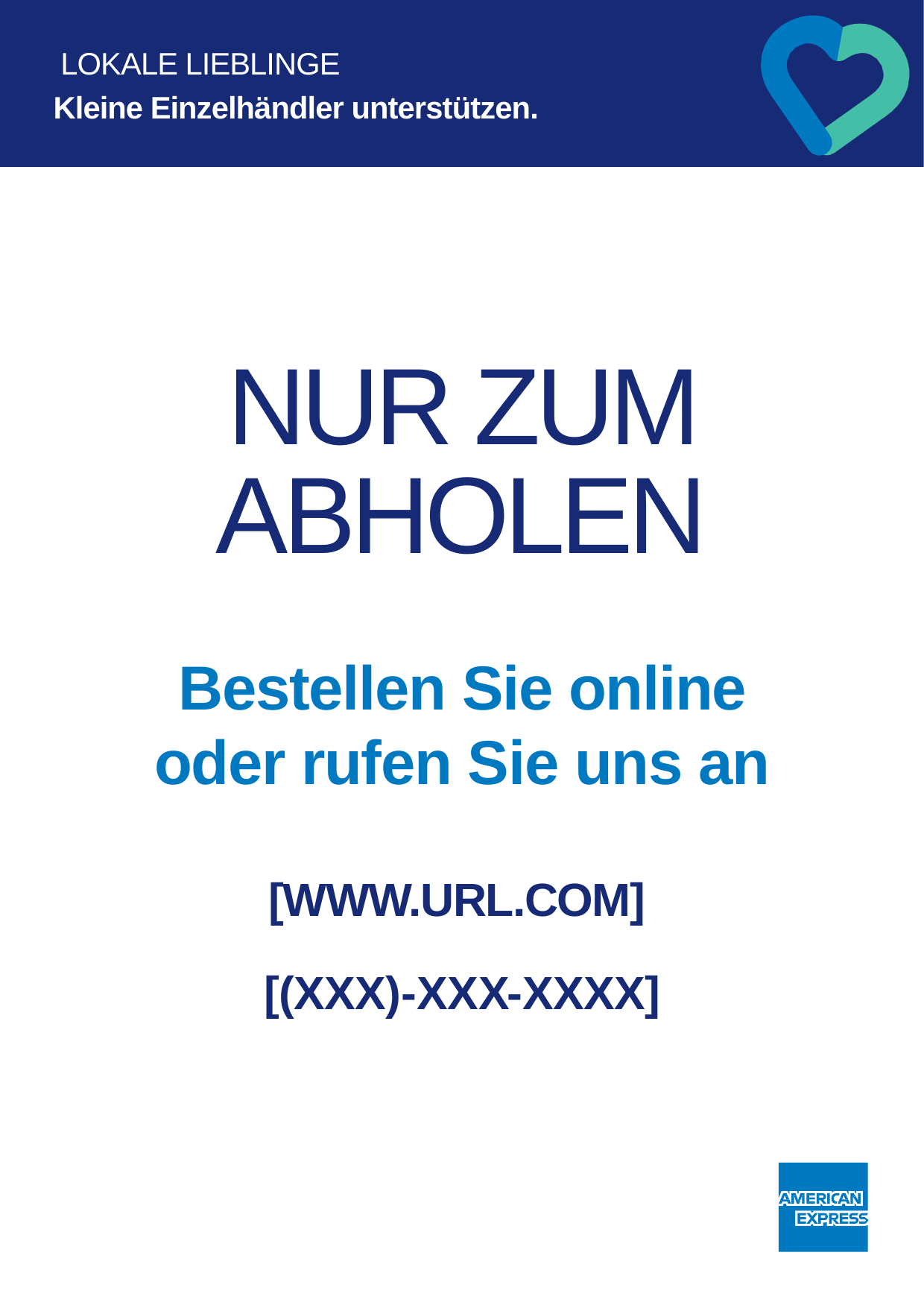

LOKALE LIEBLINGE
Kleine Einzelhändler unterstützen.
NUR ZUM ABHOLEN
Bestellen Sie online oder rufen Sie uns an
[WWW.URL.COM]  [(XXX)-XXX-XXXX]